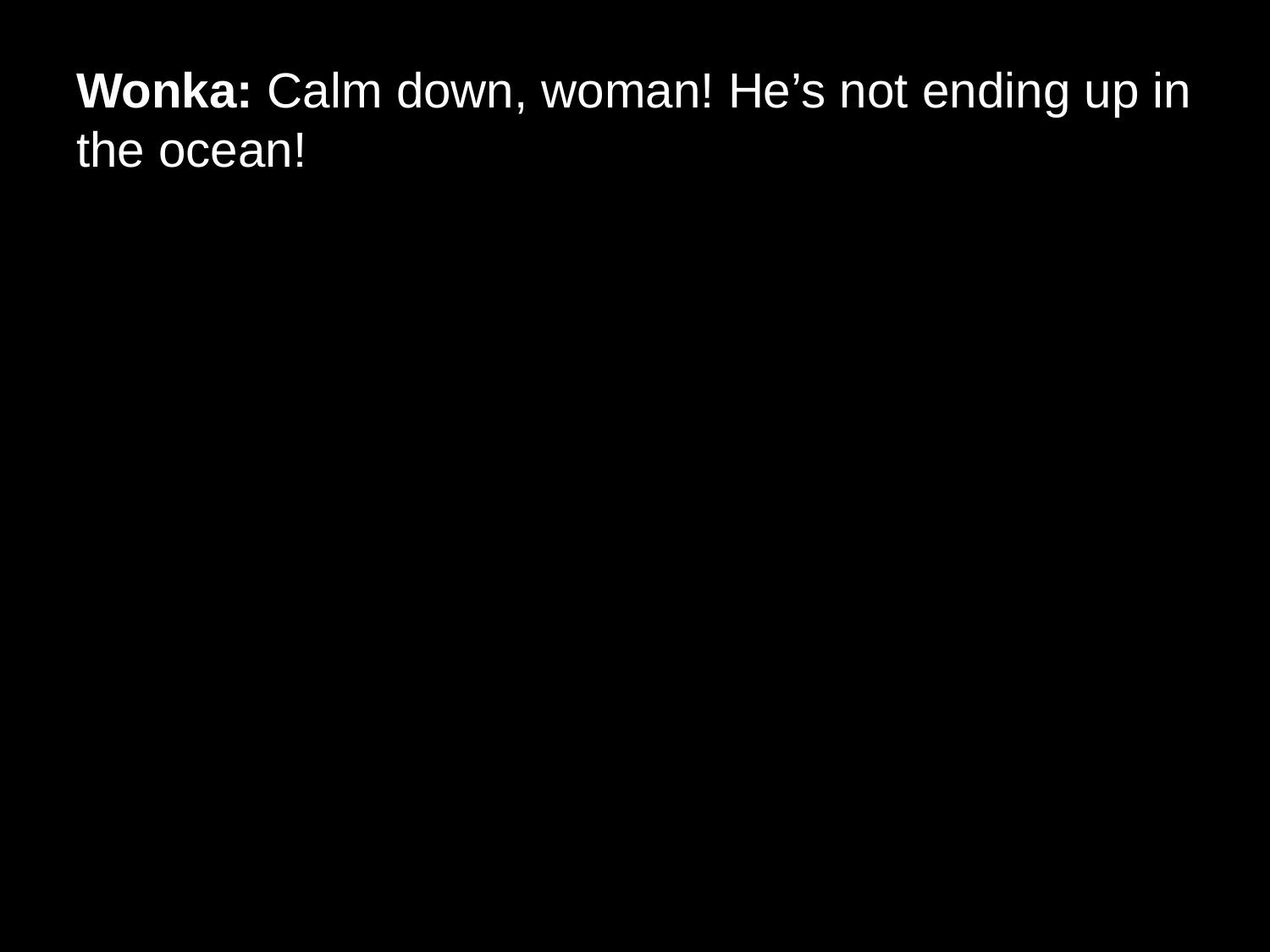

# Wonka: Calm down, woman! He’s not ending up in the ocean!